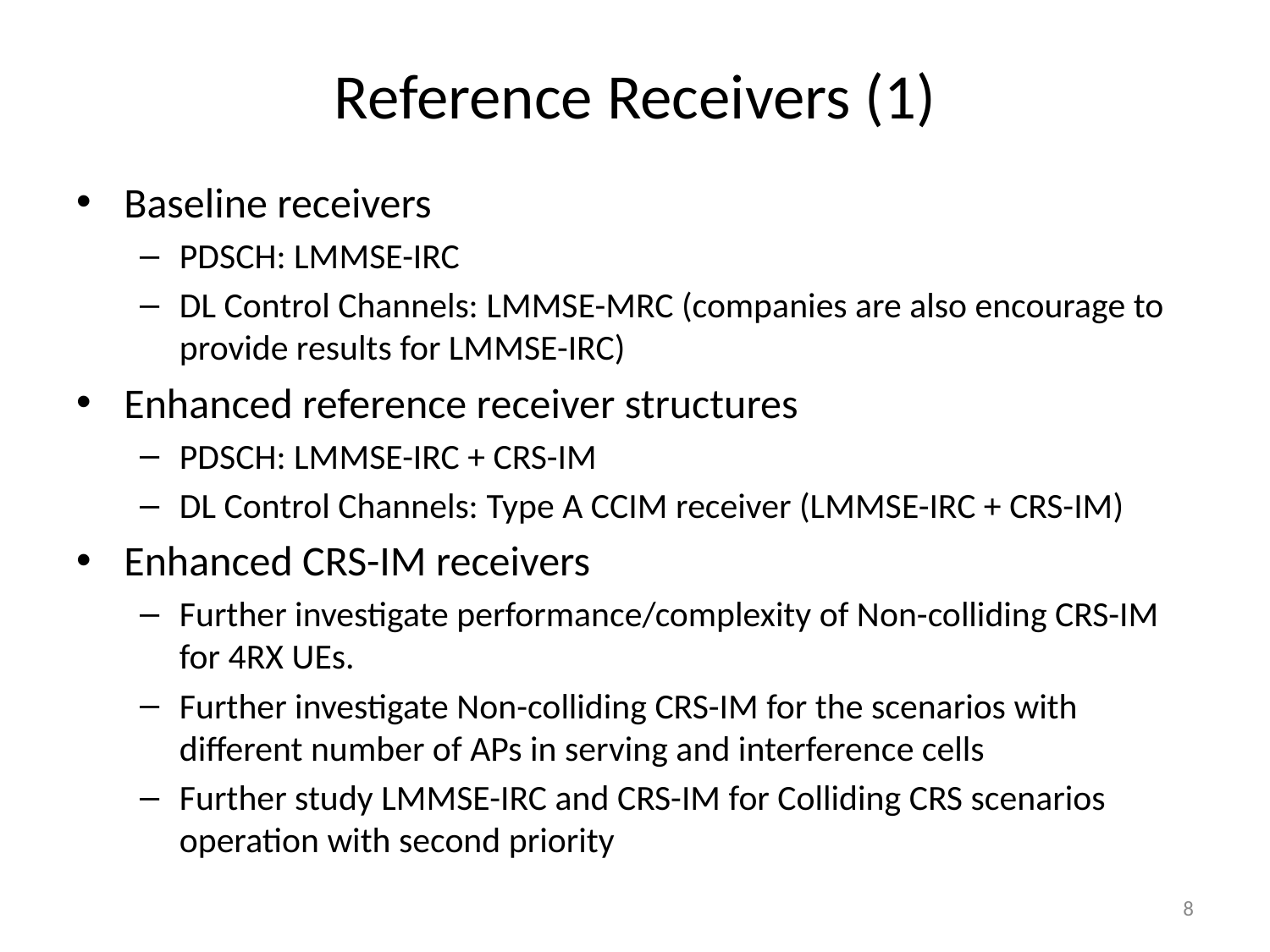

# Reference Receivers (1)
Baseline receivers
PDSCH: LMMSE-IRC
DL Control Channels: LMMSE-MRC (companies are also encourage to provide results for LMMSE-IRC)
Enhanced reference receiver structures
PDSCH: LMMSE-IRC + CRS-IM
DL Control Channels: Type A CCIM receiver (LMMSE-IRC + CRS-IM)
Enhanced CRS-IM receivers
Further investigate performance/complexity of Non-colliding CRS-IM for 4RX UEs.
Further investigate Non-colliding CRS-IM for the scenarios with different number of APs in serving and interference cells
Further study LMMSE-IRC and CRS-IM for Colliding CRS scenarios operation with second priority

8